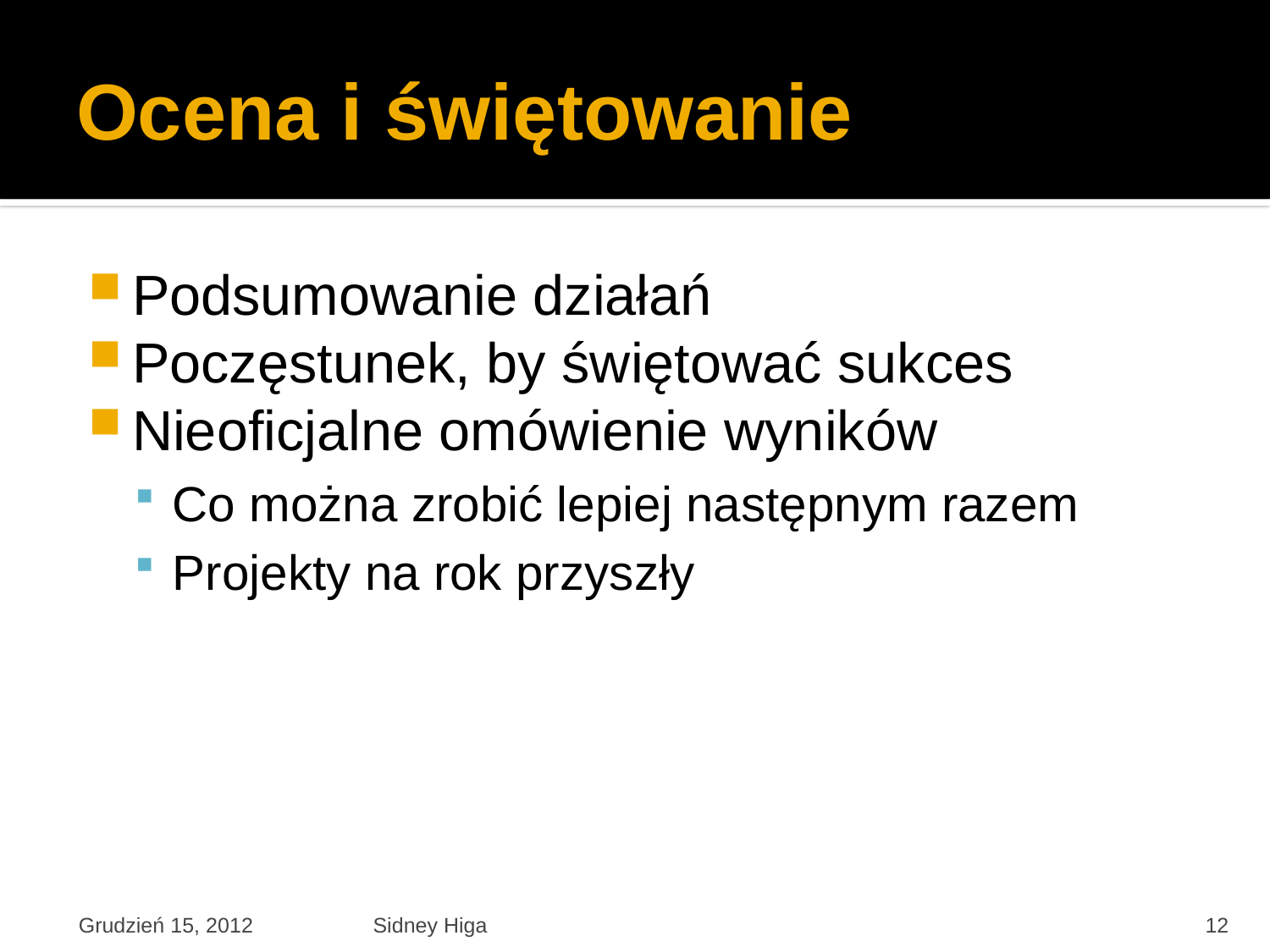

# Ocena i świętowanie
Podsumowanie działań
Poczęstunek, by świętować sukces
Nieoficjalne omówienie wyników
Co można zrobić lepiej następnym razem
Projekty na rok przyszły
Grudzień 15, 2012
Sidney Higa
12